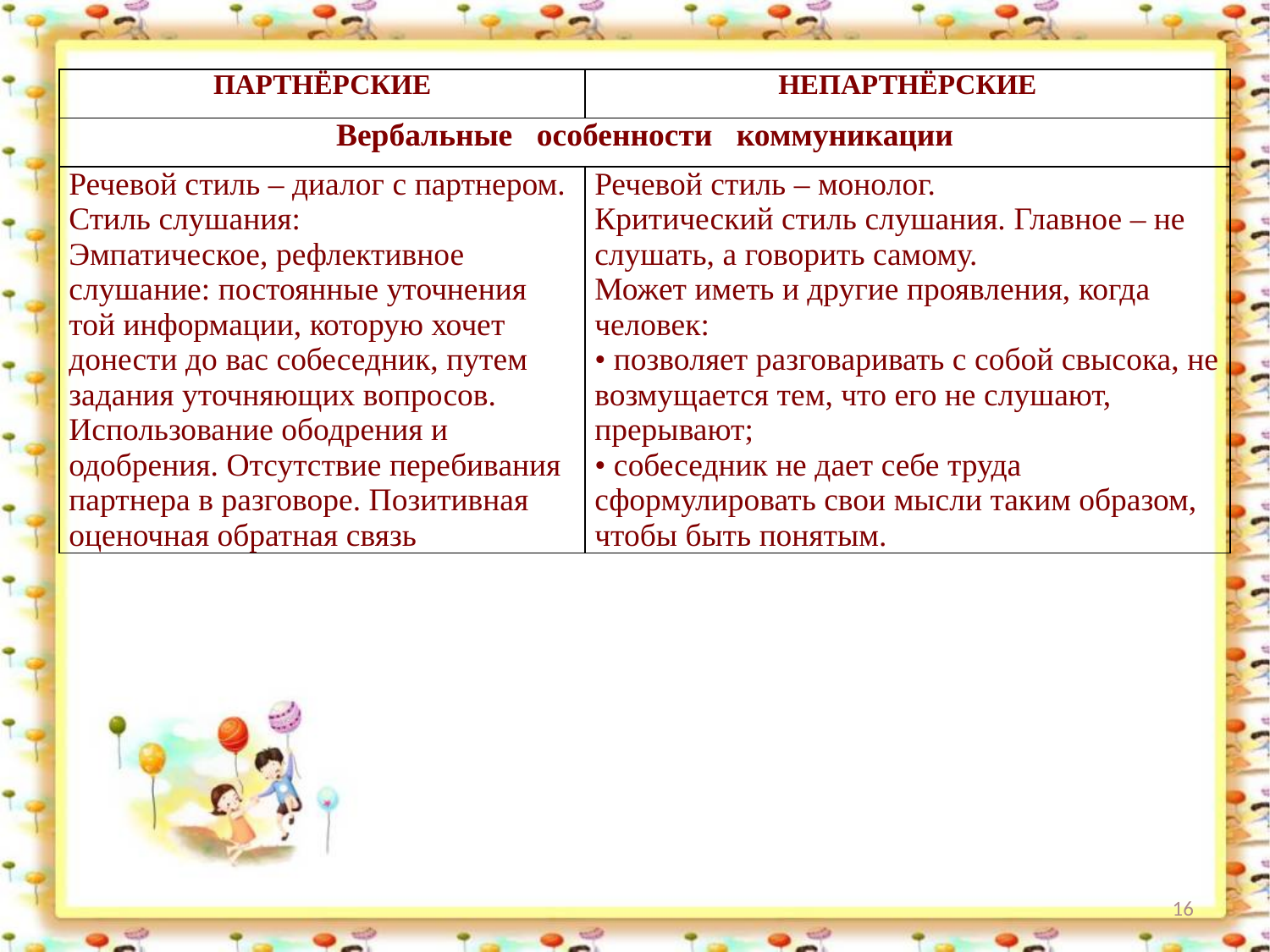

| ПАРТНЁРСКИЕ | НЕПАРТНЁРСКИЕ |
| --- | --- |
| Вербальные особенности коммуникации |  |
| Речевой стиль – диалог с партнером. Стиль слушания: Эмпатическое, рефлективное слушание: постоянные уточнения той информации, которую хочет донести до вас собеседник, путем задания уточняющих вопросов. Использование ободрения и одобрения. Отсутствие перебивания партнера в разговоре. Позитивная оценочная обратная связь | Речевой стиль – монолог. Критический стиль слушания. Главное – не слушать, а говорить самому. Может иметь и другие проявления, когда человек: • позволяет разговаривать с собой свысока, не возмущается тем, что его не слушают, прерывают; • собеседник не дает себе труда сформулировать свои мысли таким образом, чтобы быть понятым. |
16